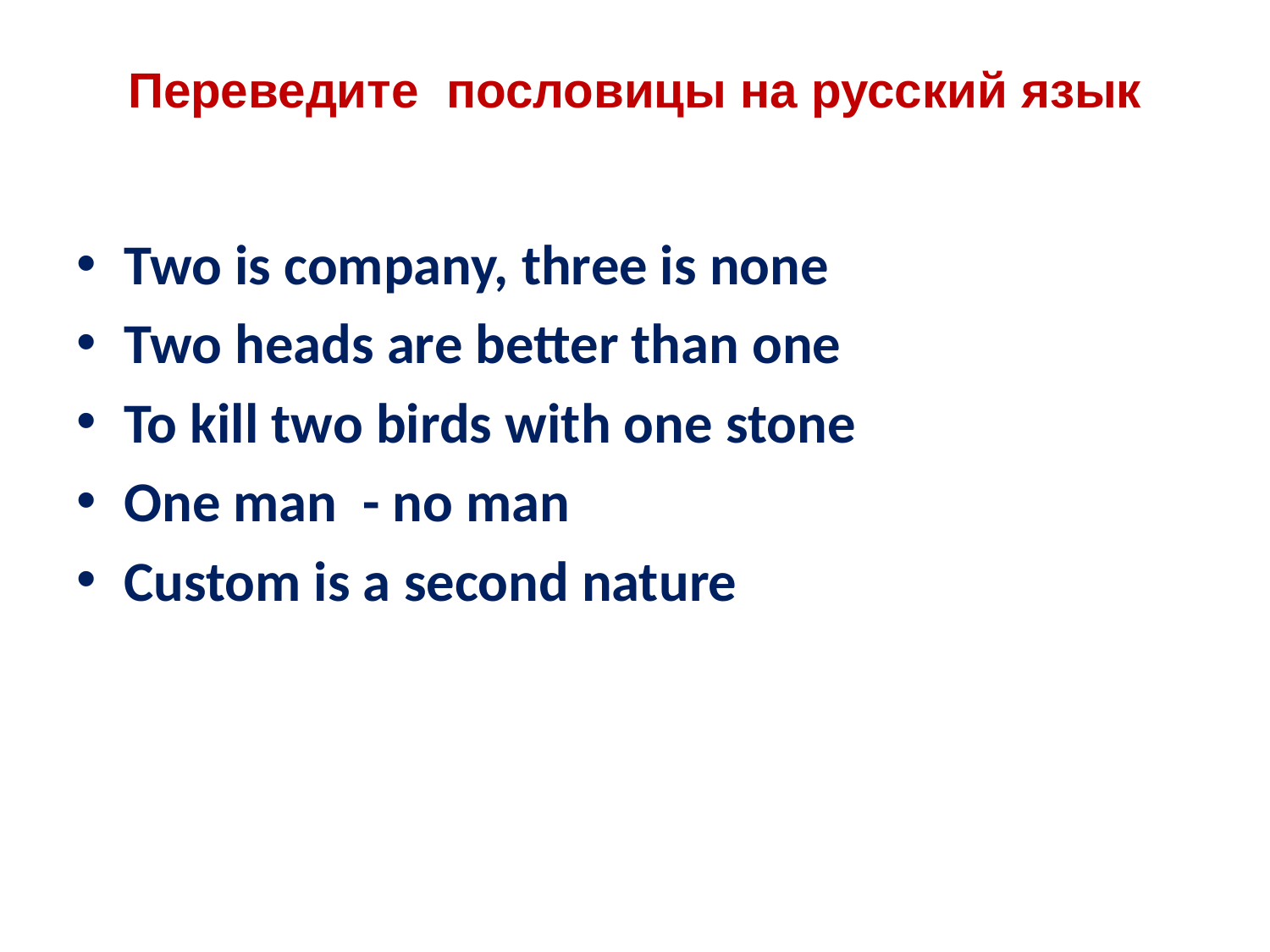

# Переведите  пословицы на русский язык
Two is company, three is none
Two heads are better than one
To kill two birds with one stone
One man  - no man
Custom is a second nature